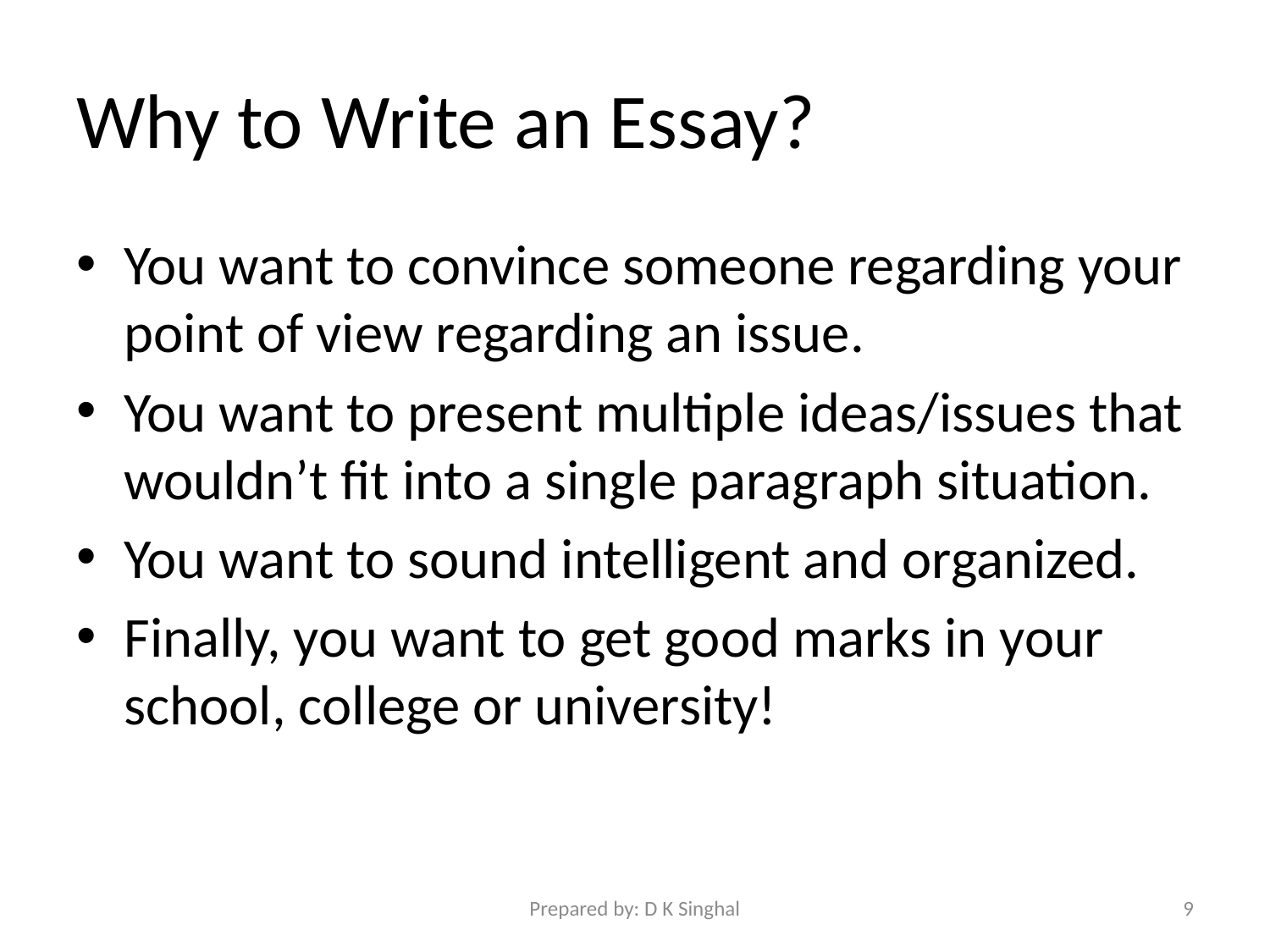

# Why to Write an Essay?
You want to convince someone regarding your point of view regarding an issue.
You want to present multiple ideas/issues that wouldn’t fit into a single paragraph situation.
You want to sound intelligent and organized.
Finally, you want to get good marks in your school, college or university!
Prepared by: D K Singhal
9